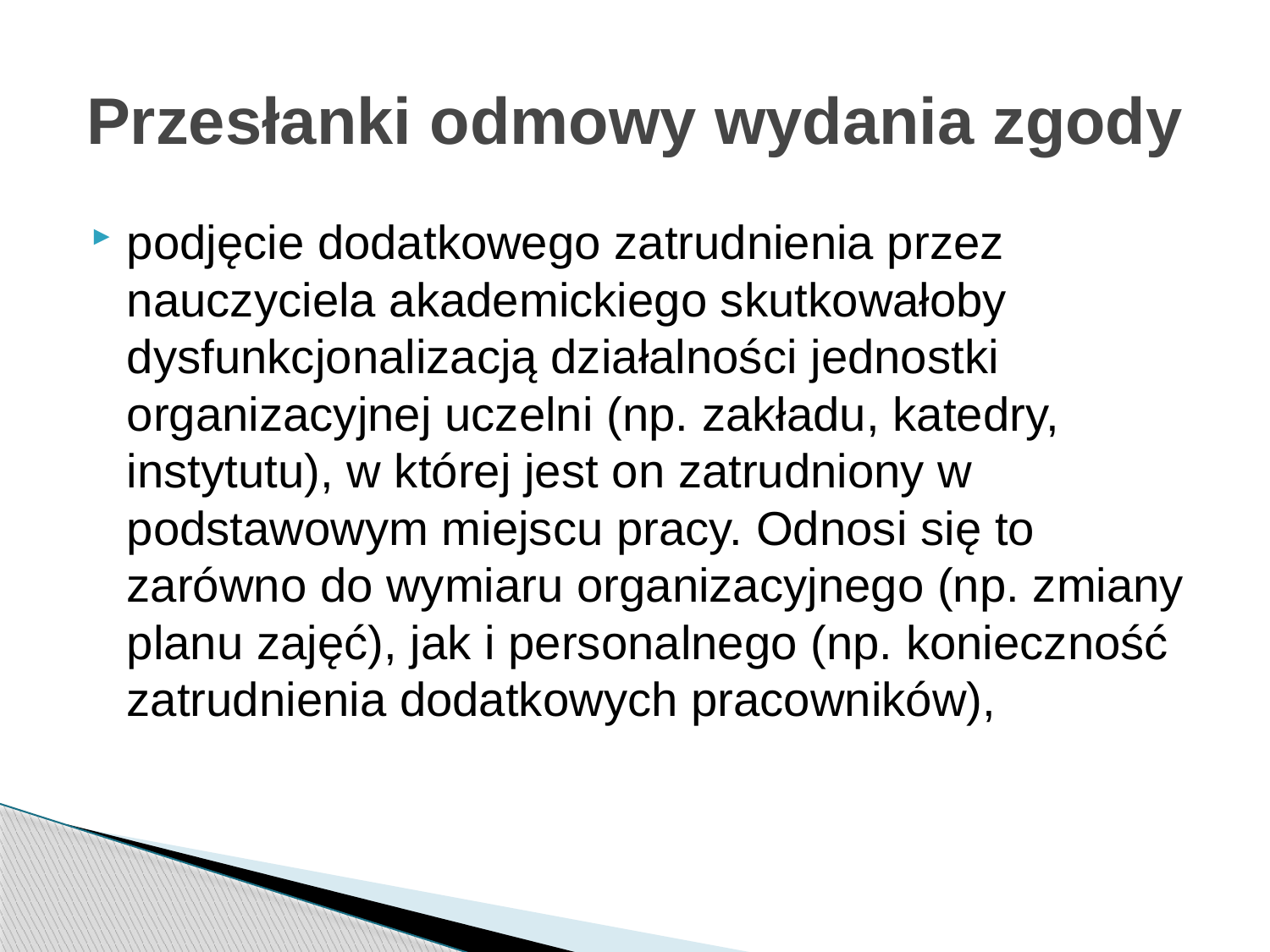

# Przesłanki odmowy wydania zgody
podjęcie dodatkowego zatrudnienia przez nauczyciela akademickiego skutkowałoby dysfunkcjonalizacją działalności jednostki organizacyjnej uczelni (np. zakładu, katedry, instytutu), w której jest on zatrudniony w podstawowym miejscu pracy. Odnosi się to zarówno do wymiaru organizacyjnego (np. zmiany planu zajęć), jak i personalnego (np. konieczność zatrudnienia dodatkowych pracowników),